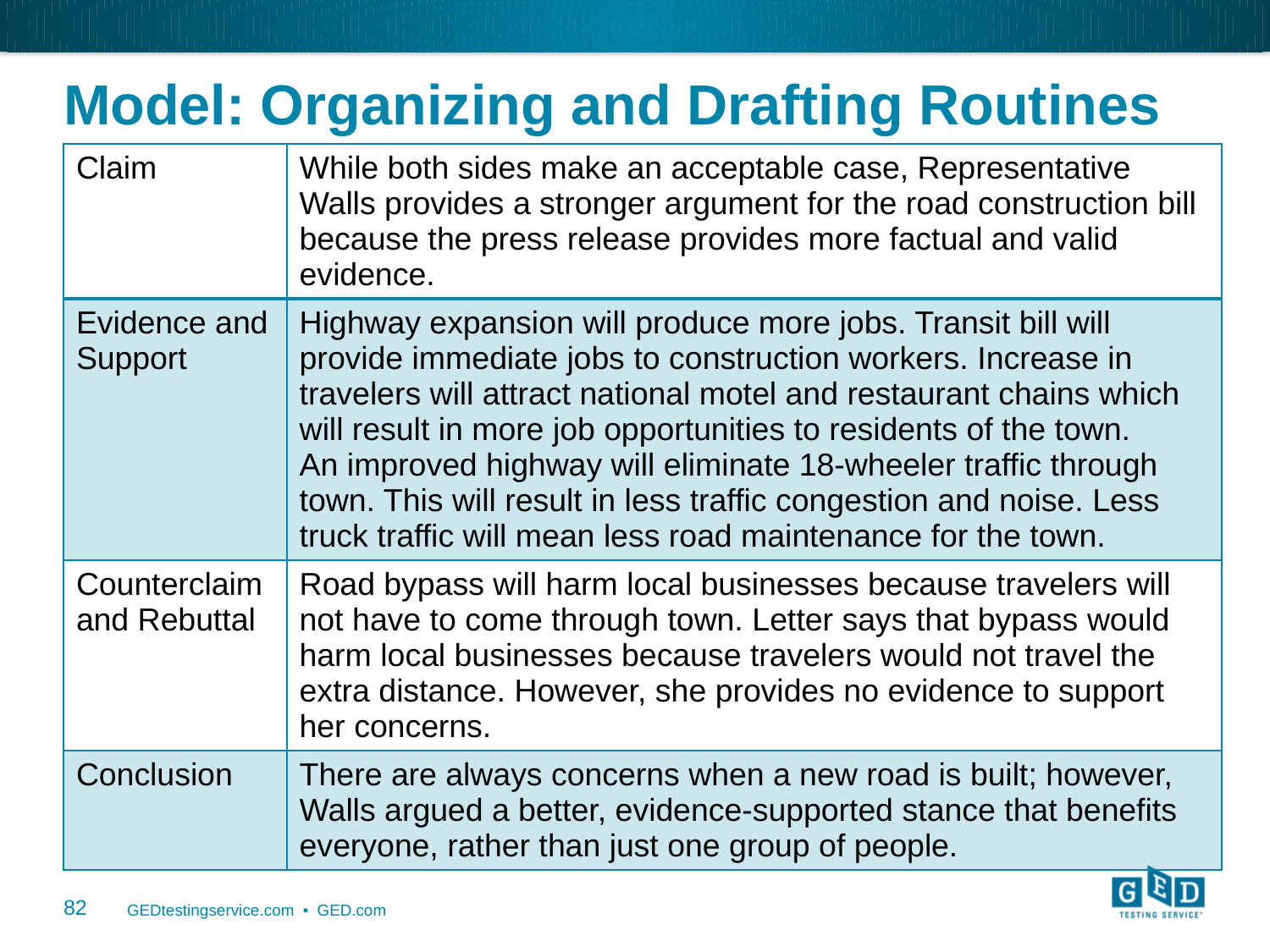

82
# Model: Organizing and Drafting Routines
| Claim | While both sides make an acceptable case, Representative Walls provides a stronger argument for the road construction bill because the press release provides more factual and valid evidence. |
| --- | --- |
| Evidence and Support | Highway expansion will produce more jobs. Transit bill will provide immediate jobs to construction workers. Increase in travelers will attract national motel and restaurant chains which will result in more job opportunities to residents of the town. An improved highway will eliminate 18-wheeler traffic through town. This will result in less traffic congestion and noise. Less truck traffic will mean less road maintenance for the town. |
| Counterclaim and Rebuttal | Road bypass will harm local businesses because travelers will not have to come through town. Letter says that bypass would harm local businesses because travelers would not travel the extra distance. However, she provides no evidence to support her concerns. |
| Conclusion | There are always concerns when a new road is built; however, Walls argued a better, evidence-supported stance that benefits everyone, rather than just one group of people. |